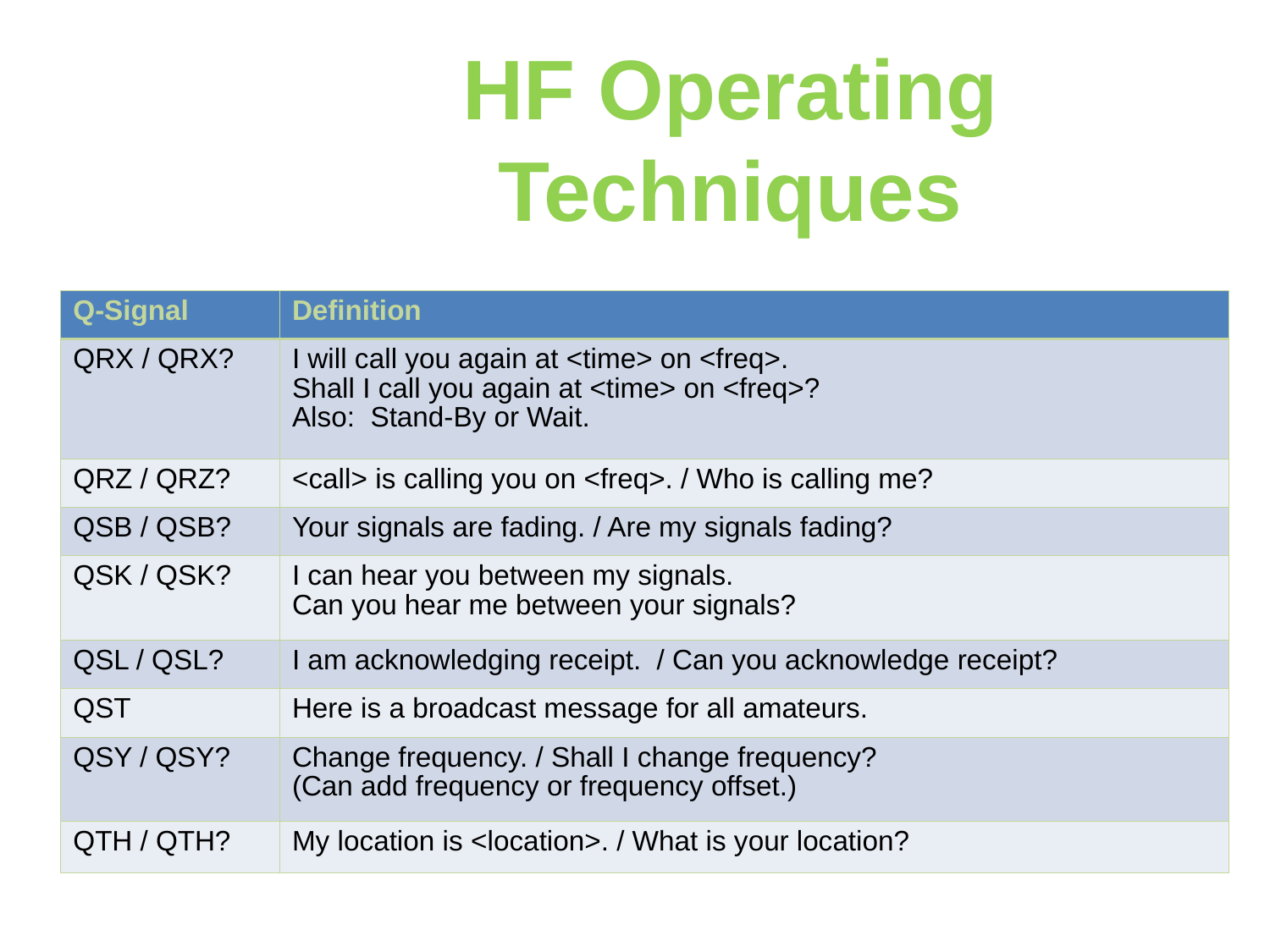

HF Operating Techniques
| Q-Signal | Definition |
| --- | --- |
| QRX / QRX? | I will call you again at <time> on <freq>. Shall I call you again at <time> on <freq>? Also: Stand-By or Wait. |
| QRZ / QRZ? | <call> is calling you on <freq>. / Who is calling me? |
| QSB / QSB? | Your signals are fading. / Are my signals fading? |
| QSK / QSK? | I can hear you between my signals. Can you hear me between your signals? |
| QSL / QSL? | I am acknowledging receipt. / Can you acknowledge receipt? |
| QST | Here is a broadcast message for all amateurs. |
| QSY / QSY? | Change frequency. / Shall I change frequency? (Can add frequency or frequency offset.) |
| QTH / QTH? | My location is <location>. / What is your location? |